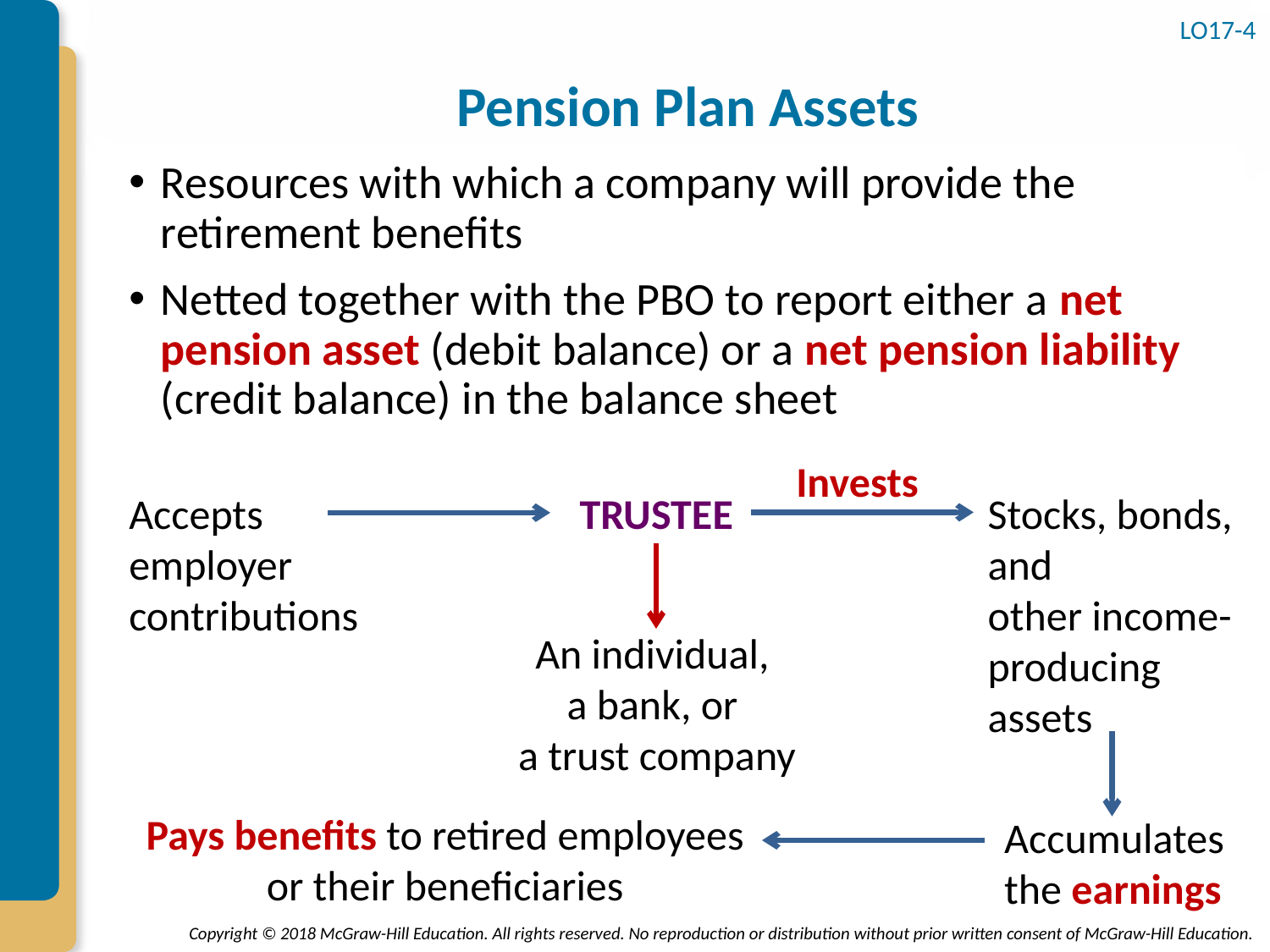

# Pension Plan Assets
LO17-4
Resources with which a company will provide the retirement benefits
Netted together with the PBO to report either a net pension asset (debit balance) or a net pension liability (credit balance) in the balance sheet
Invests
Accepts employer contributions
TRUSTEE
Stocks, bonds, and
other income-producing assets
An individual,
a bank, or
a trust company
Pays benefits to retired employees or their beneficiaries
Accumulates the earnings